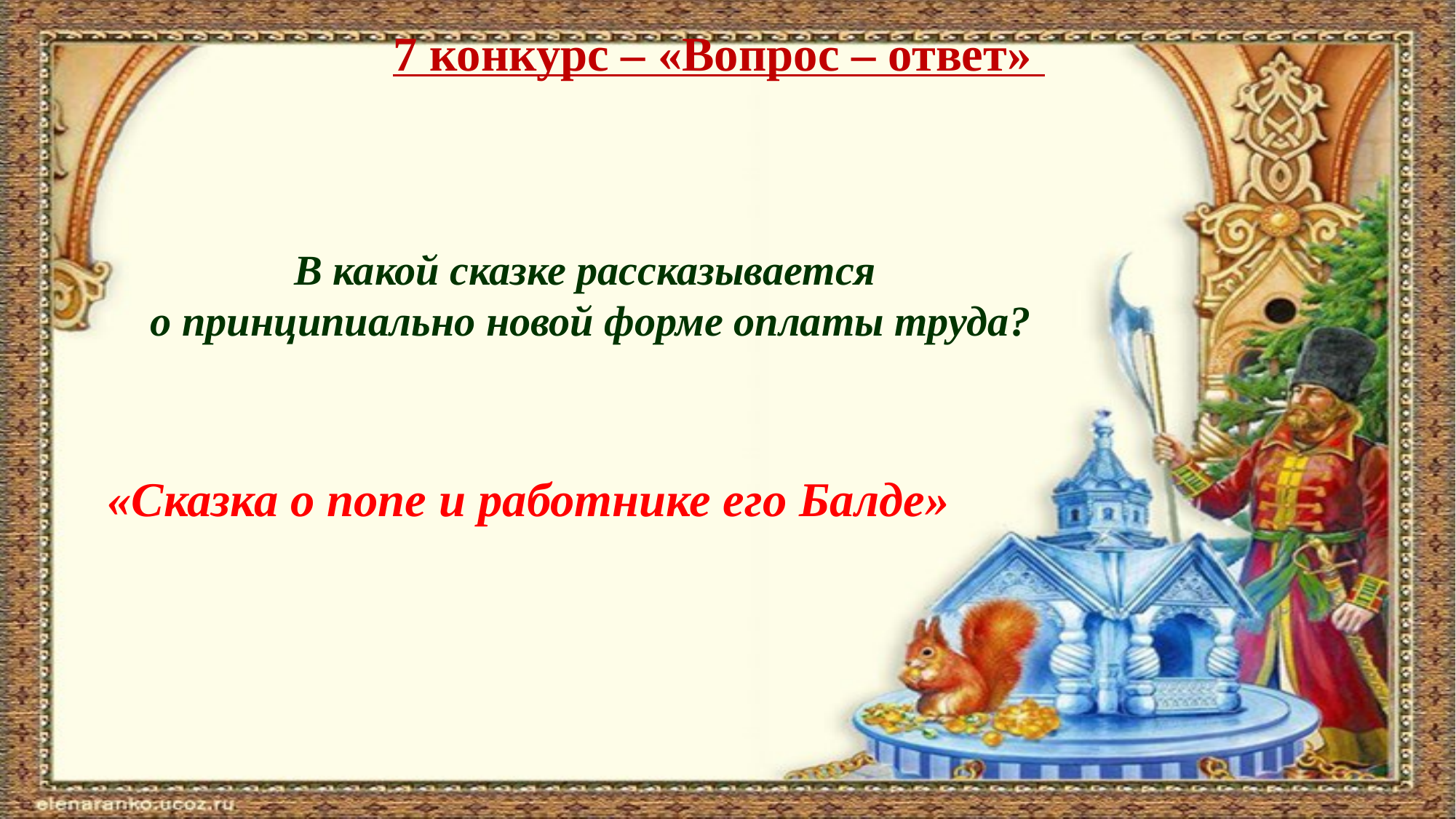

7 конкурс – «Вопрос – ответ»
В какой сказке рассказывается
о принципиально новой форме оплаты труда?
«Сказка о попе и работнике его Балде»